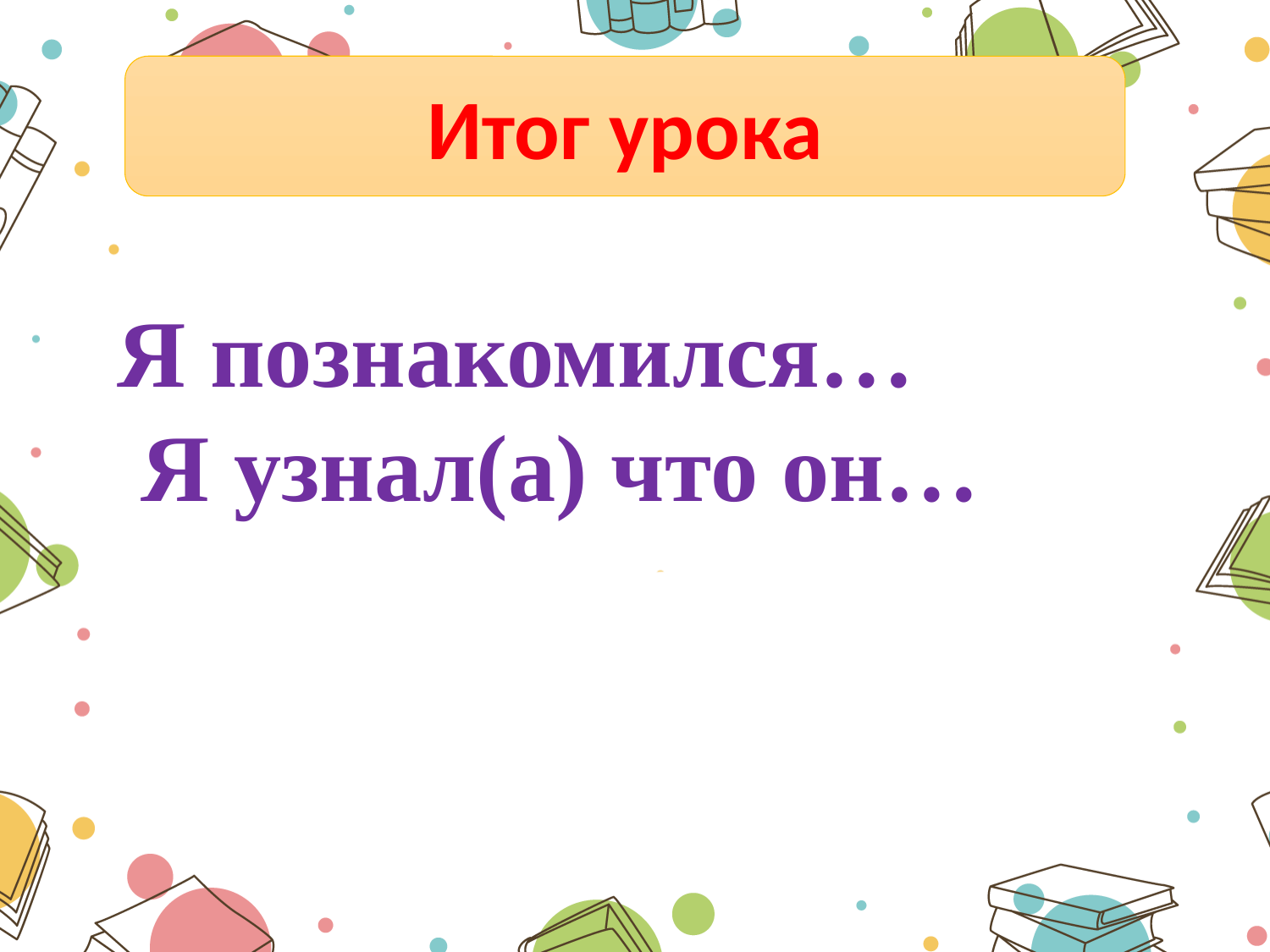

Итог урока
#
Я познакомился…
 Я узнал(а) что он…